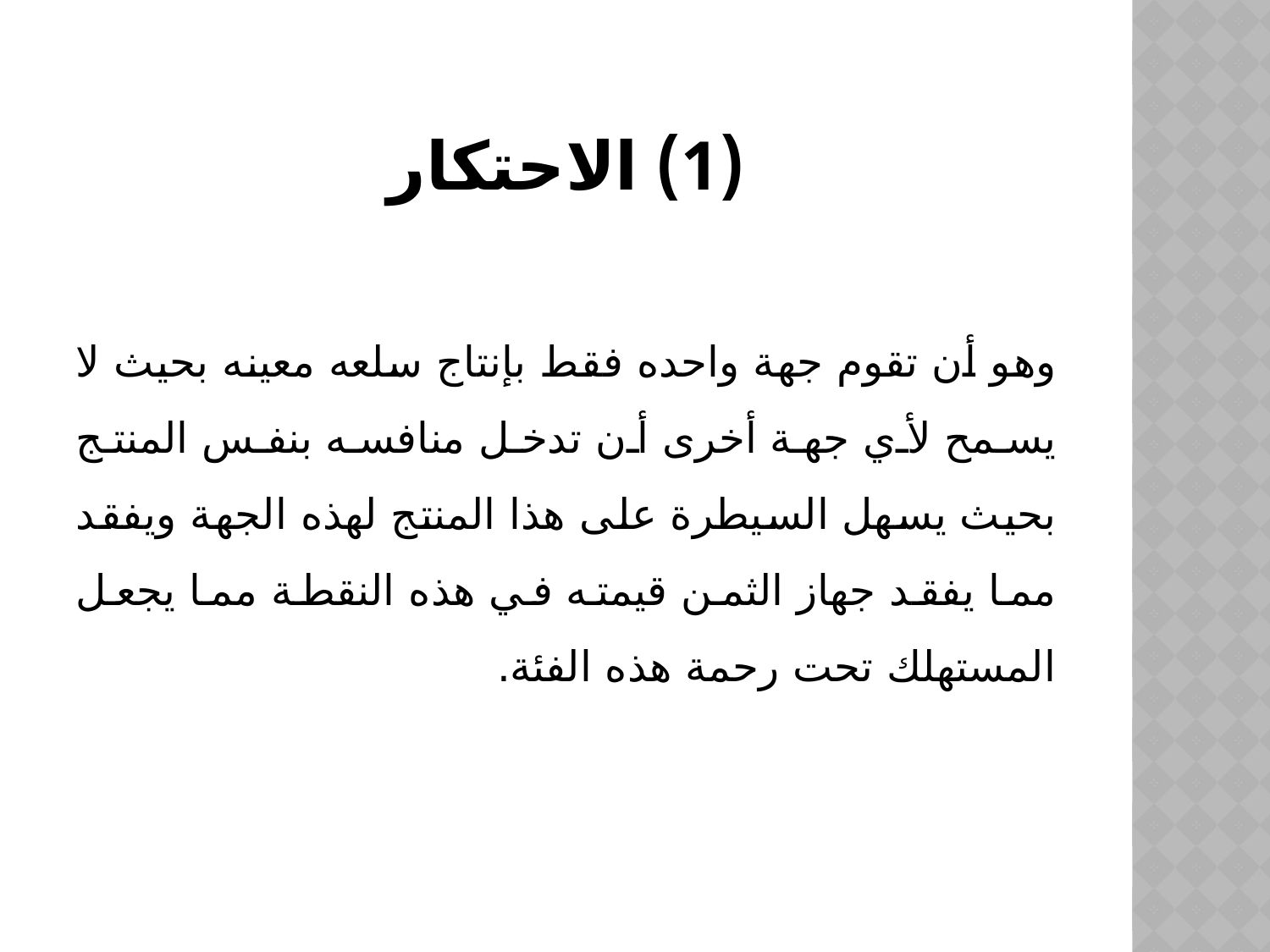

# (1) الاحتكار
وهو أن تقوم جهة واحده فقط بإنتاج سلعه معينه بحيث لا يسمح لأي جهة أخرى أن تدخل منافسه بنفس المنتج بحيث يسهل السيطرة على هذا المنتج لهذه الجهة ويفقد مما يفقد جهاز الثمن قيمته في هذه النقطة مما يجعل المستهلك تحت رحمة هذه الفئة.